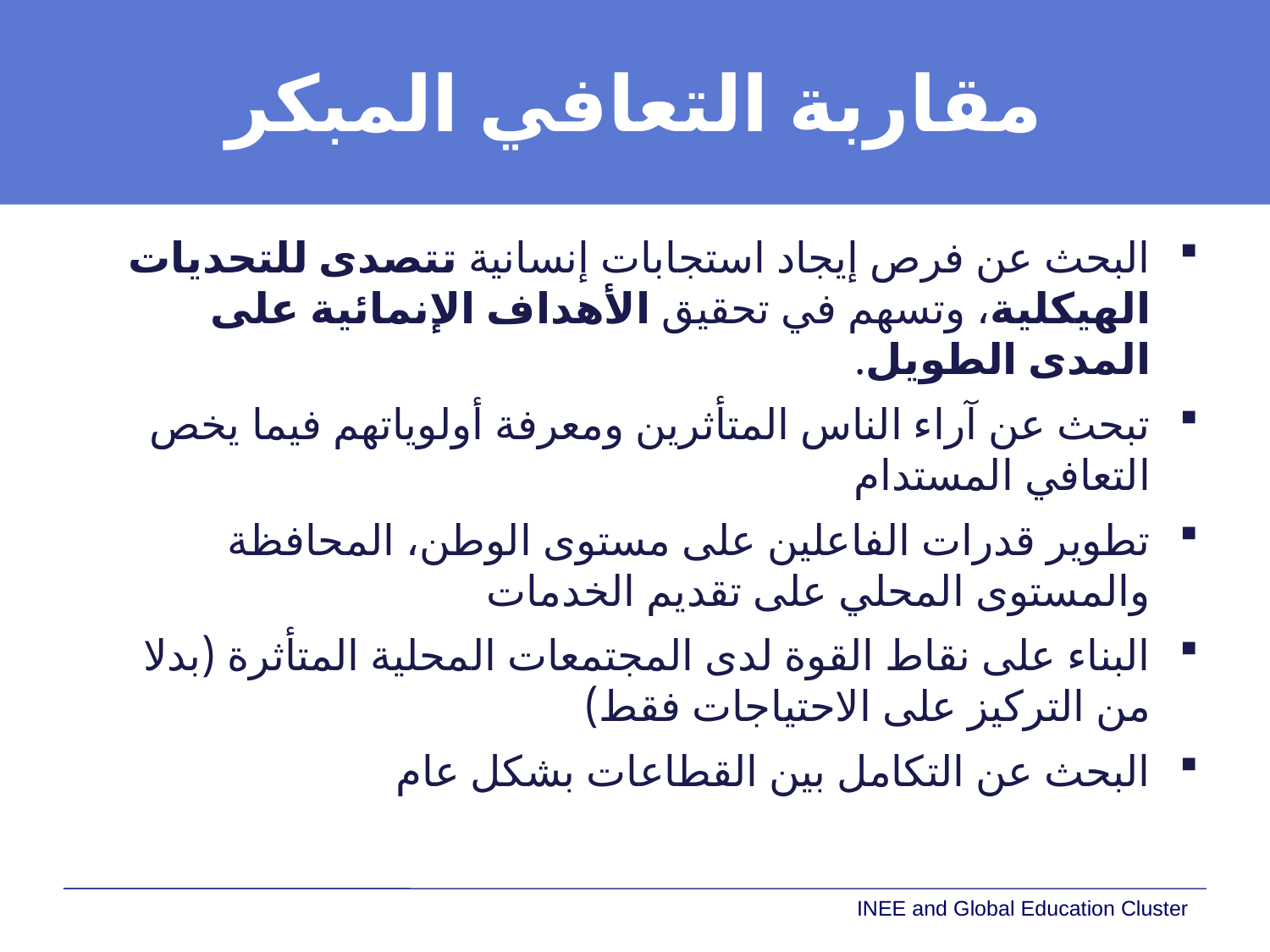

# مقاربة التعافي المبكر
البحث عن فرص إيجاد استجابات إنسانية تتصدى للتحديات الهيكلية، وتسهم في تحقيق الأهداف الإنمائية على المدى الطويل.
تبحث عن آراء الناس المتأثرين ومعرفة أولوياتهم فيما يخص التعافي المستدام
تطوير قدرات الفاعلين على مستوى الوطن، المحافظة والمستوى المحلي على تقديم الخدمات
البناء على نقاط القوة لدى المجتمعات المحلية المتأثرة (بدلا من التركيز على الاحتياجات فقط)
البحث عن التكامل بين القطاعات بشكل عام

INEE and Global Education Cluster